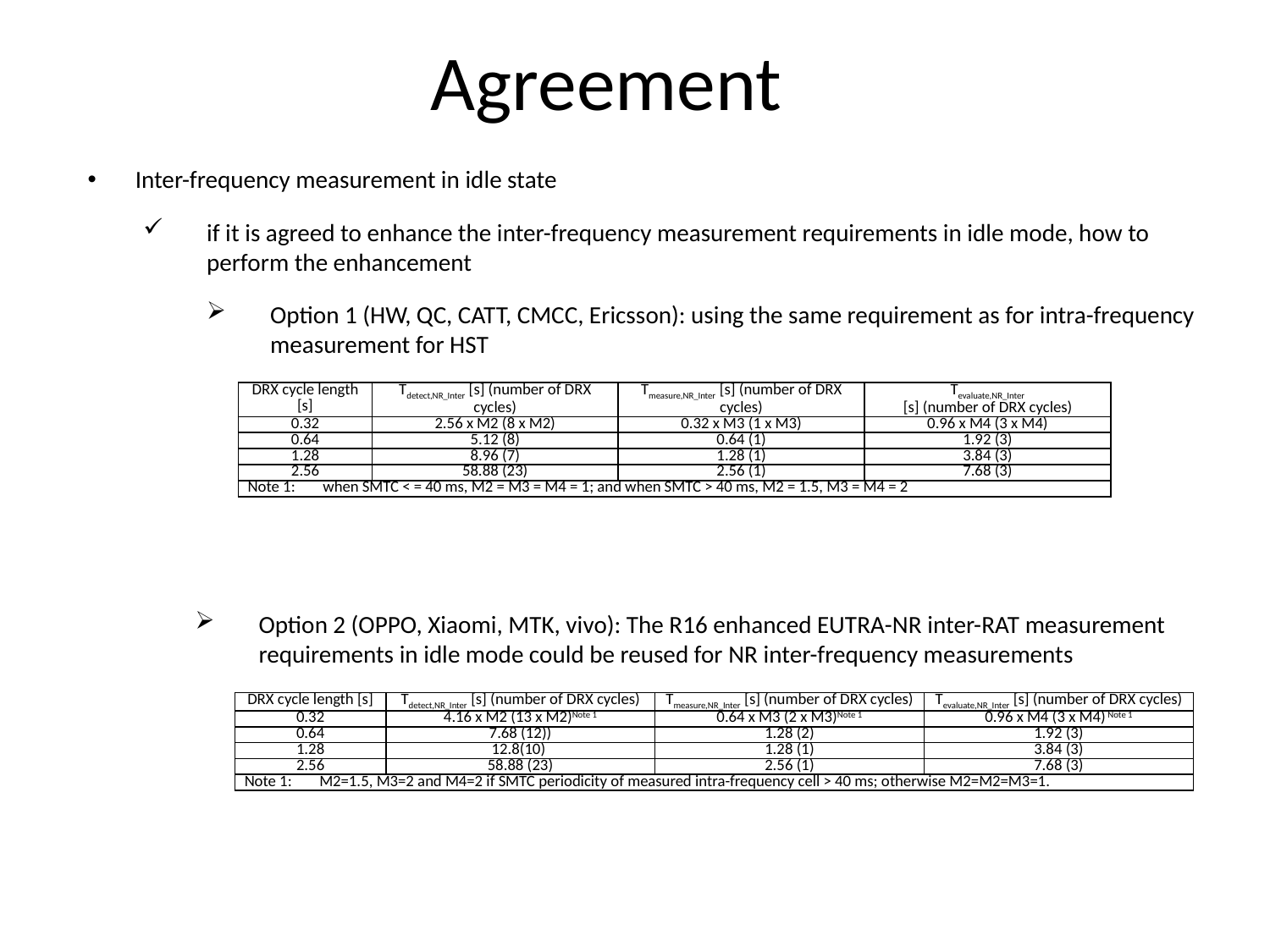

# Agreement
Inter-frequency measurement in idle state
if it is agreed to enhance the inter-frequency measurement requirements in idle mode, how to perform the enhancement
Option 1 (HW, QC, CATT, CMCC, Ericsson): using the same requirement as for intra-frequency measurement for HST

| DRX cycle length [s] | Tdetect,NR\_Inter [s] (number of DRX cycles) | Tmeasure,NR\_Inter [s] (number of DRX cycles) | Tevaluate,NR\_Inter [s] (number of DRX cycles) |
| --- | --- | --- | --- |
| 0.32 | 2.56 x M2 (8 x M2) | 0.32 x M3 (1 x M3) | 0.96 x M4 (3 x M4) |
| 0.64 | 5.12 (8) | 0.64 (1) | 1.92 (3) |
| 1.28 | 8.96 (7) | 1.28 (1) | 3.84 (3) |
| 2.56 | 58.88 (23) | 2.56 (1) | 7.68 (3) |
| Note 1: when SMTC < = 40 ms, M2 = M3 = M4 = 1; and when SMTC > 40 ms, M2 = 1.5, M3 = M4 = 2 |  |  |  |
Option 2 (OPPO, Xiaomi, MTK, vivo): The R16 enhanced EUTRA-NR inter-RAT measurement requirements in idle mode could be reused for NR inter-frequency measurements

| DRX cycle length [s] | Tdetect,NR\_Inter [s] (number of DRX cycles) | Tmeasure,NR\_Inter [s] (number of DRX cycles) | Tevaluate,NR\_Inter [s] (number of DRX cycles) |
| --- | --- | --- | --- |
| 0.32 | 4.16 x M2 (13 x M2)Note 1 | 0.64 x M3 (2 x M3)Note 1 | 0.96 x M4 (3 x M4) Note 1 |
| 0.64 | 7.68 (12)) | 1.28 (2) | 1.92 (3) |
| 1.28 | 12.8(10) | 1.28 (1) | 3.84 (3) |
| 2.56 | 58.88 (23) | 2.56 (1) | 7.68 (3) |
| Note 1: M2=1.5, M3=2 and M4=2 if SMTC periodicity of measured intra-frequency cell > 40 ms; otherwise M2=M2=M3=1. |  |  |  |